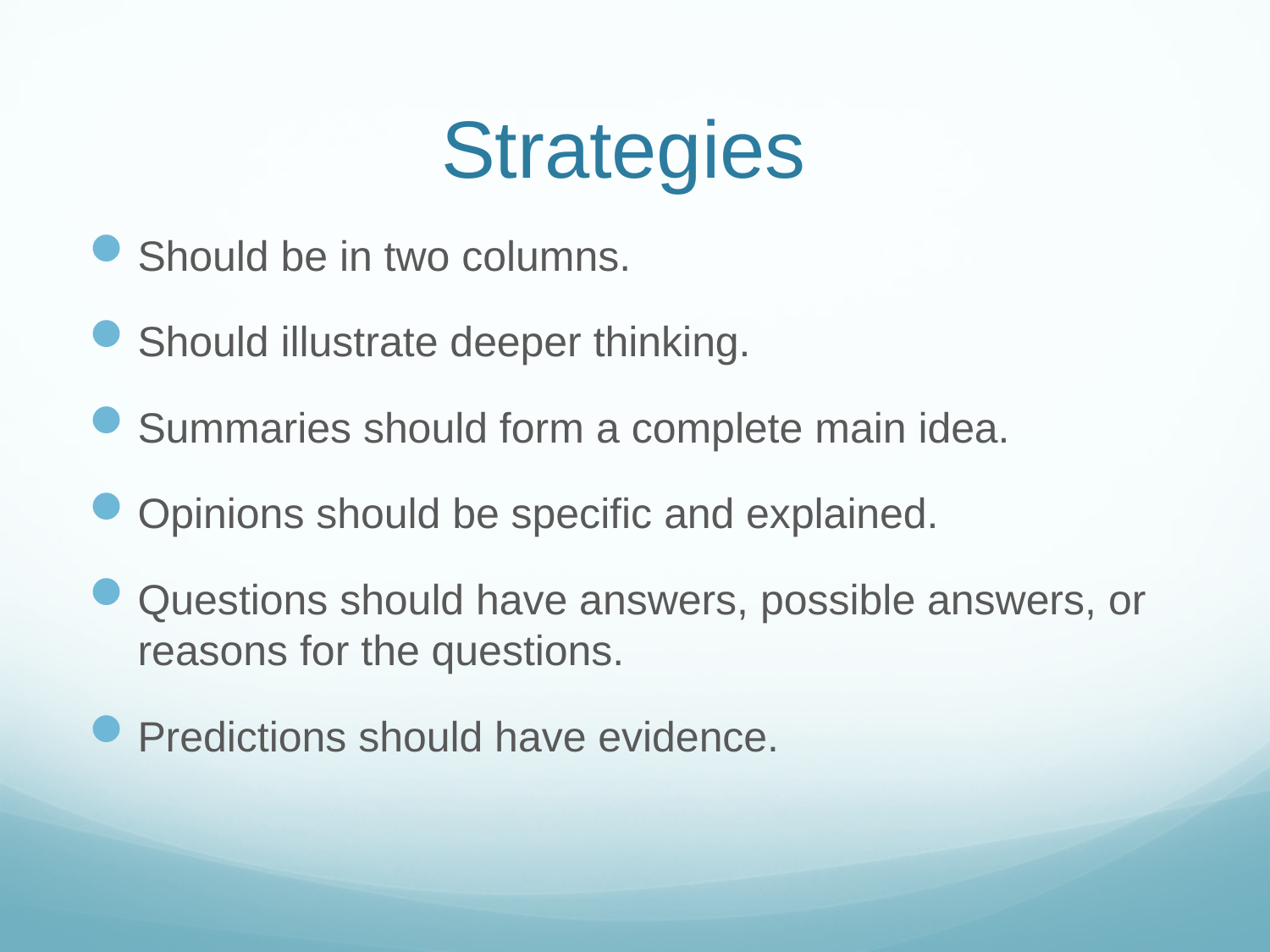

# Strategies
Should be in two columns.
Should illustrate deeper thinking.
Summaries should form a complete main idea.
Opinions should be specific and explained.
Questions should have answers, possible answers, or reasons for the questions.
Predictions should have evidence.